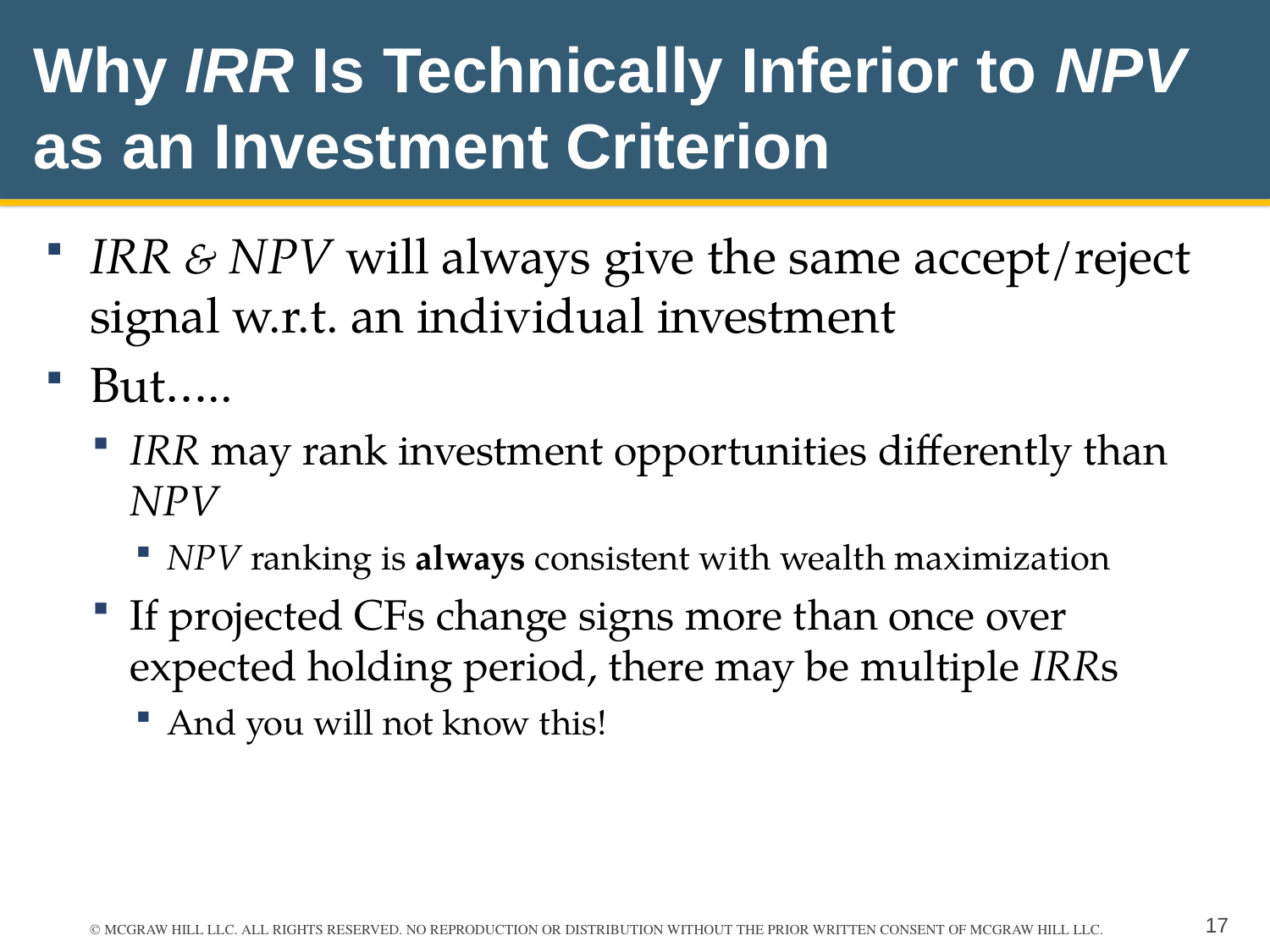

# Why IRR Is Technically Inferior to NPV as an Investment Criterion
IRR & NPV will always give the same accept/reject signal w.r.t. an individual investment
But…..
IRR may rank investment opportunities differently than NPV
NPV ranking is always consistent with wealth maximization
If projected CFs change signs more than once over expected holding period, there may be multiple IRRs
And you will not know this!
© MCGRAW HILL LLC. ALL RIGHTS RESERVED. NO REPRODUCTION OR DISTRIBUTION WITHOUT THE PRIOR WRITTEN CONSENT OF MCGRAW HILL LLC.
17